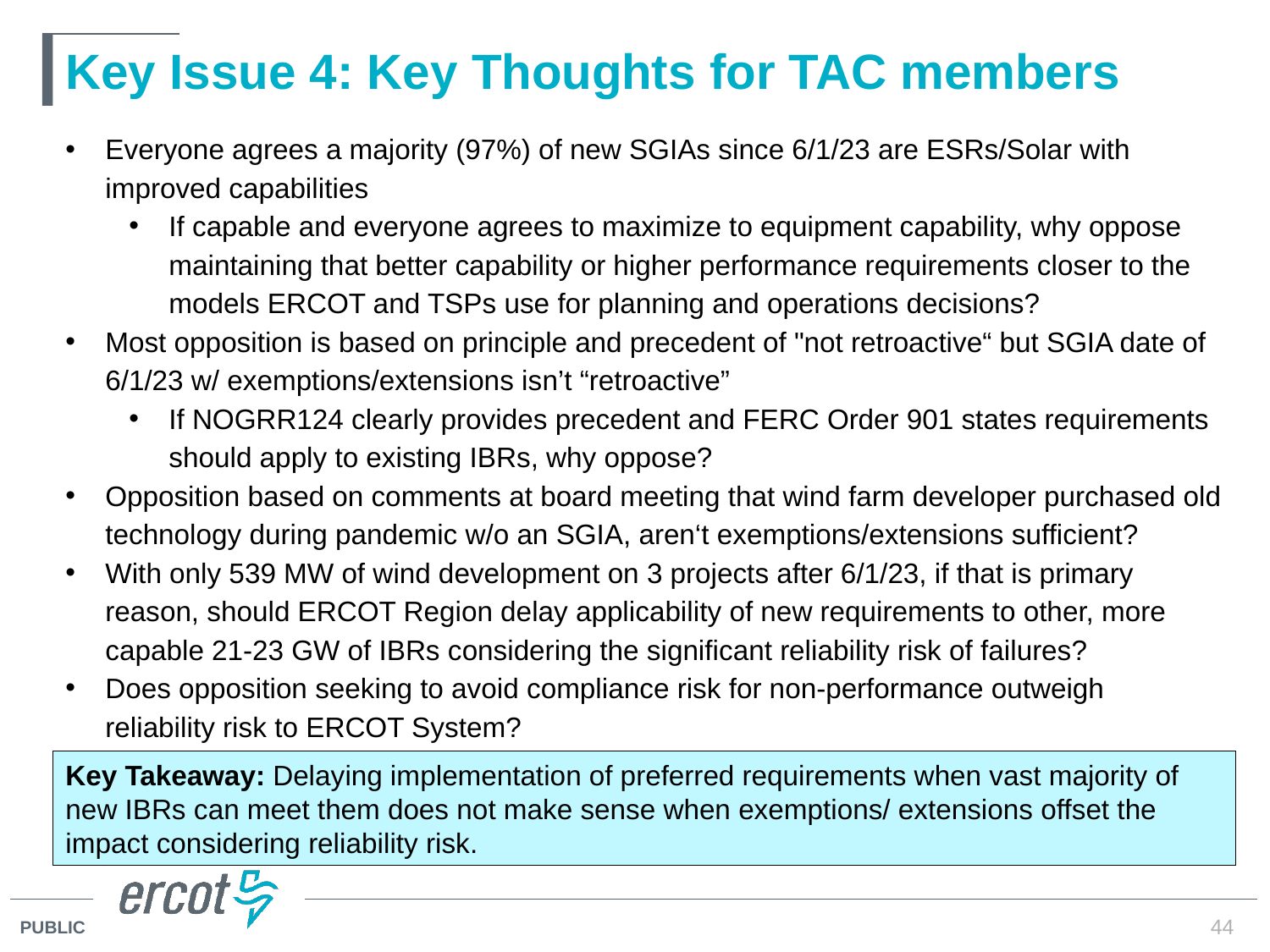

# Key Issue 4: Key Thoughts for TAC members
Everyone agrees a majority (97%) of new SGIAs since 6/1/23 are ESRs/Solar with improved capabilities
If capable and everyone agrees to maximize to equipment capability, why oppose maintaining that better capability or higher performance requirements closer to the models ERCOT and TSPs use for planning and operations decisions?
Most opposition is based on principle and precedent of "not retroactive“ but SGIA date of 6/1/23 w/ exemptions/extensions isn’t “retroactive”
If NOGRR124 clearly provides precedent and FERC Order 901 states requirements should apply to existing IBRs, why oppose?
Opposition based on comments at board meeting that wind farm developer purchased old technology during pandemic w/o an SGIA, aren‘t exemptions/extensions sufficient?
With only 539 MW of wind development on 3 projects after 6/1/23, if that is primary reason, should ERCOT Region delay applicability of new requirements to other, more capable 21-23 GW of IBRs considering the significant reliability risk of failures?
Does opposition seeking to avoid compliance risk for non-performance outweigh reliability risk to ERCOT System?
Key Takeaway: Delaying implementation of preferred requirements when vast majority of new IBRs can meet them does not make sense when exemptions/ extensions offset the impact considering reliability risk.
44